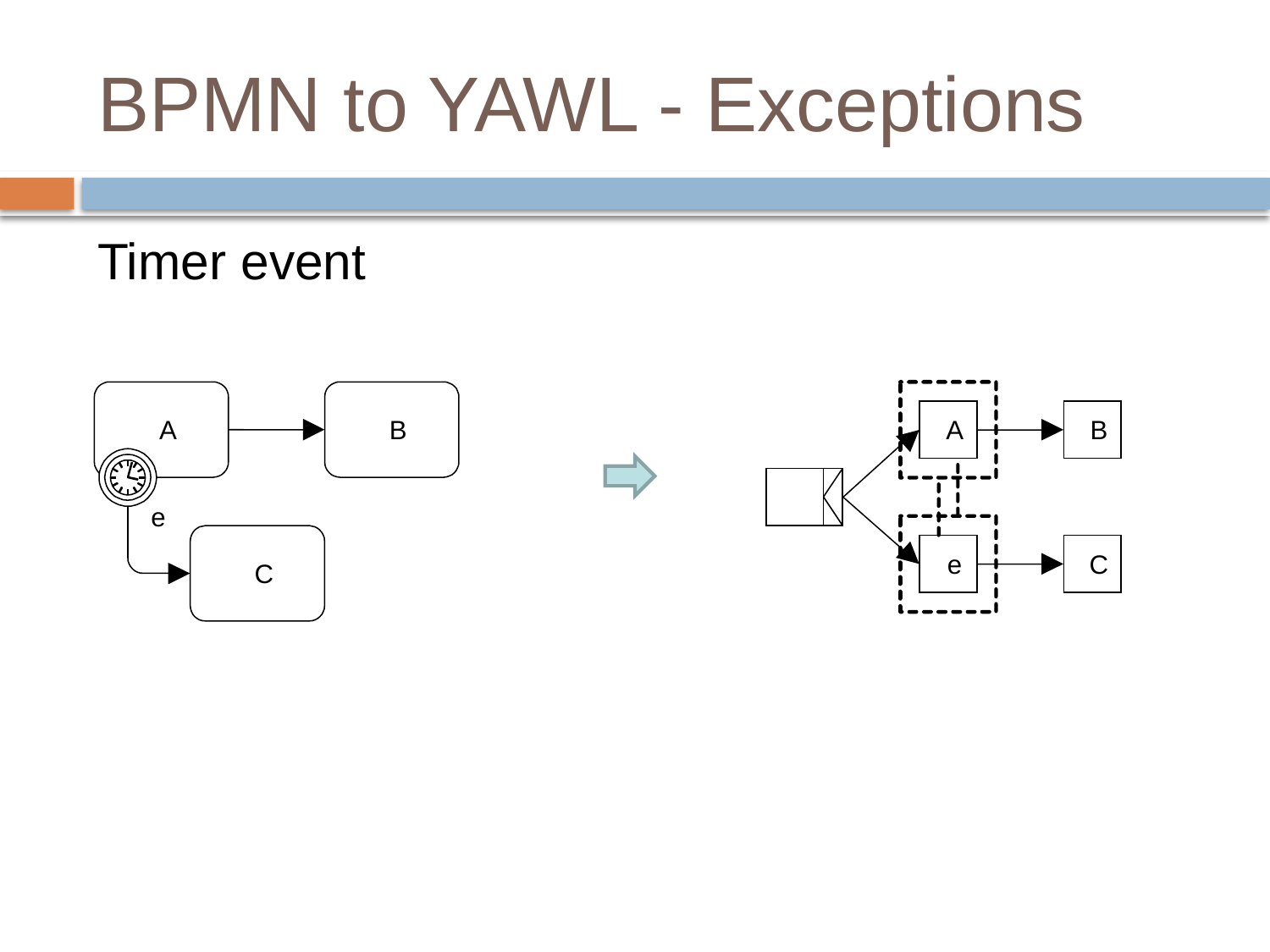

# BPMN to YAWL - Exceptions
Timer event

A
B
A
B

e

e
C

C